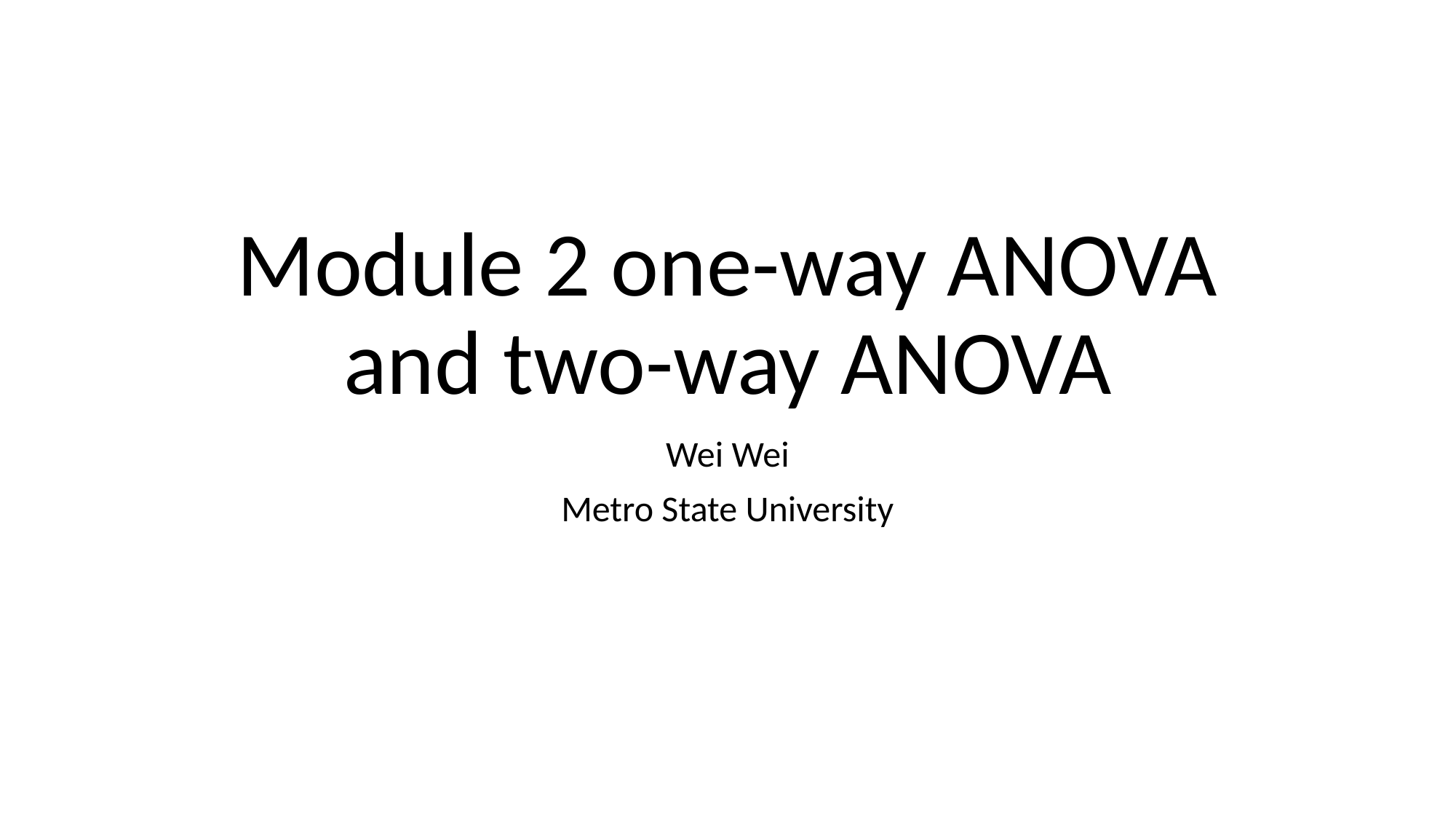

# Module 2 one-way ANOVA and two-way ANOVA
Wei Wei
Metro State University